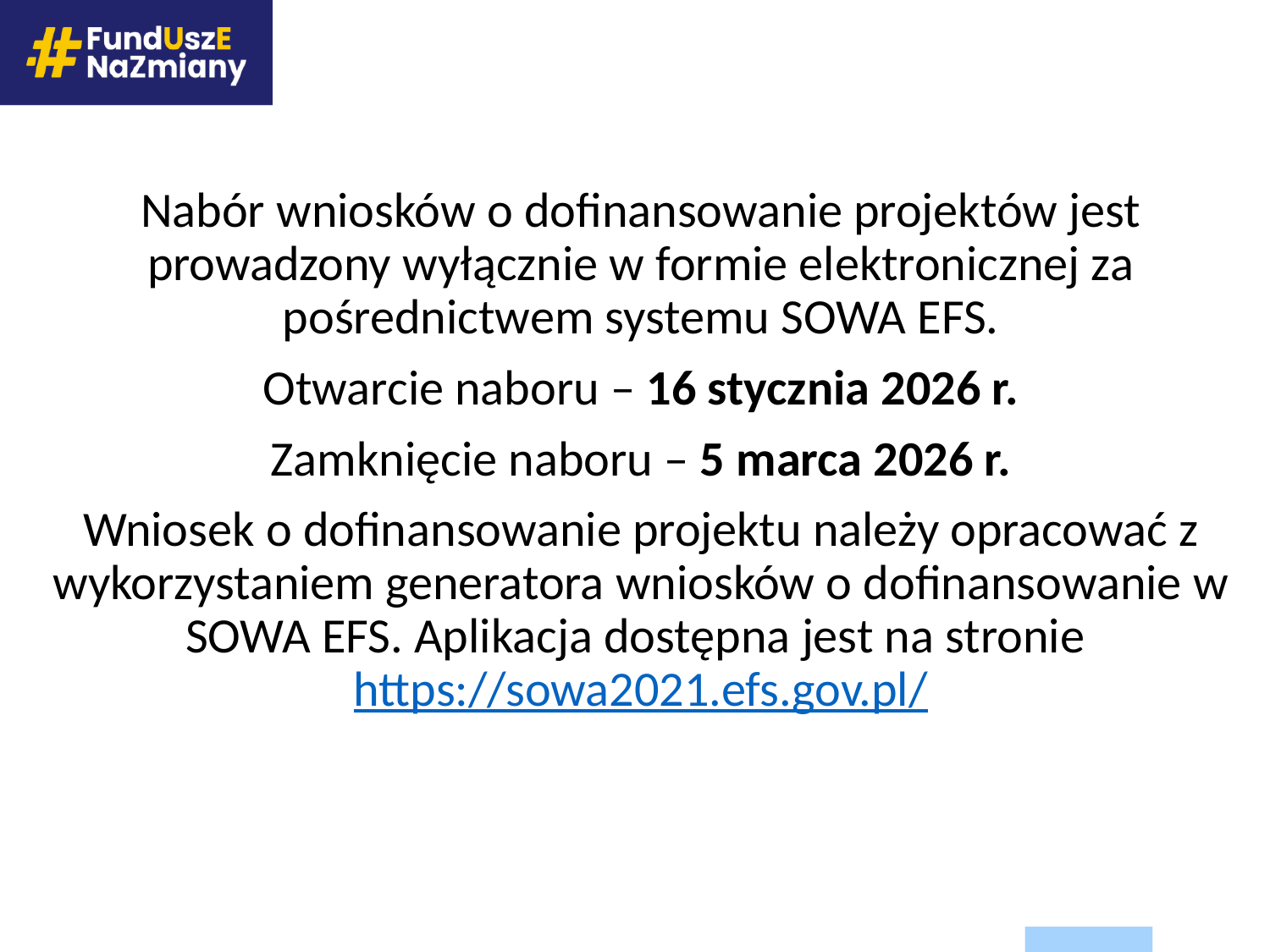

Nabór wniosków o dofinansowanie projektów jest prowadzony wyłącznie w formie elektronicznej za pośrednictwem systemu SOWA EFS.
Otwarcie naboru – 16 stycznia 2026 r.
Zamknięcie naboru – 5 marca 2026 r.
Wniosek o dofinansowanie projektu należy opracować z wykorzystaniem generatora wniosków o dofinansowanie w SOWA EFS. Aplikacja dostępna jest na stronie https://sowa2021.efs.gov.pl/